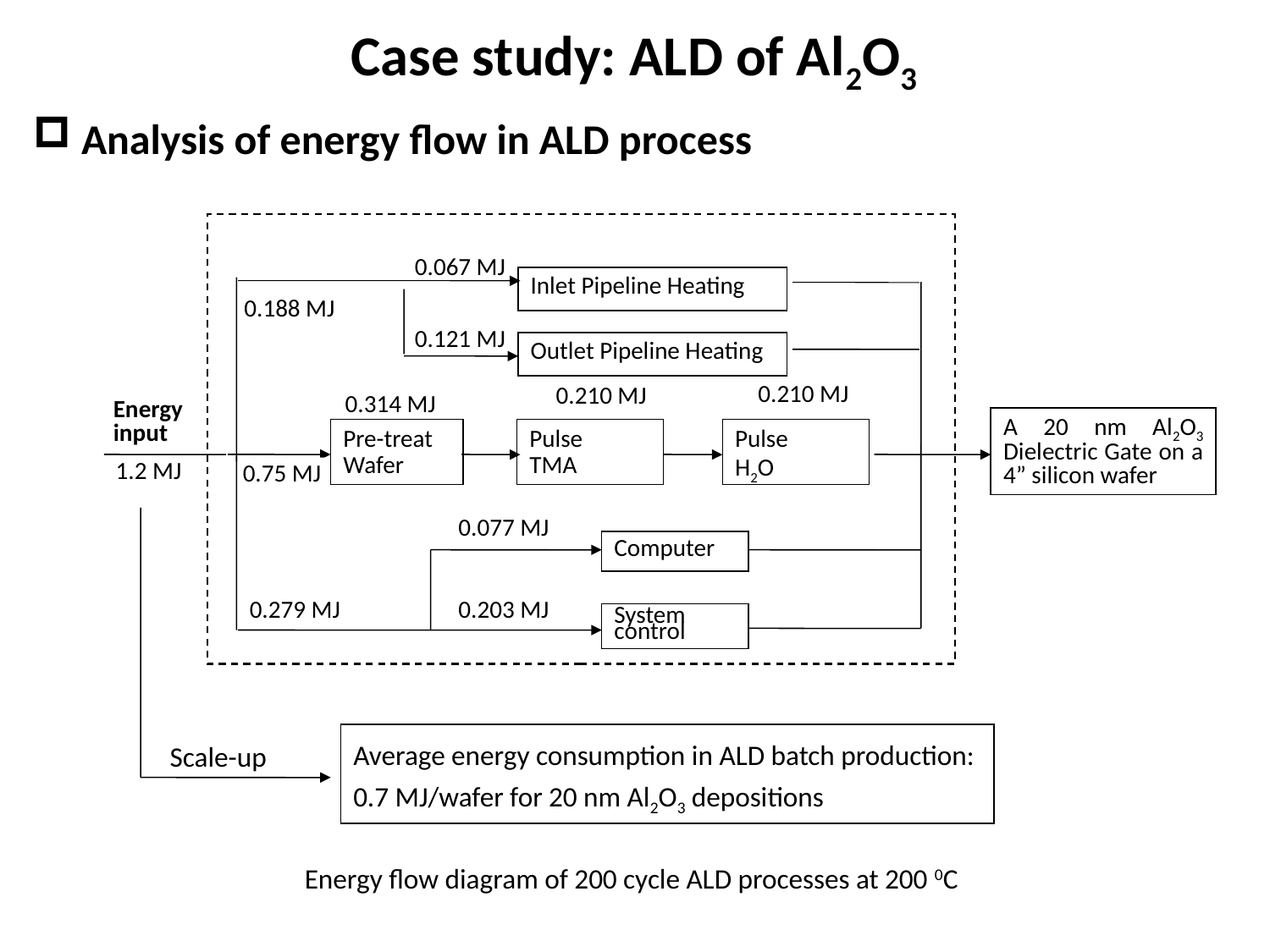

Case study: ALD of Al2O3
Analysis of energy flow in ALD process

0.210 MJ
0.210 MJ
A 20 nm Al2O3 Dielectric Gate on a 4” silicon wafer
Pre-treat
Wafer
Pulse
TMA
Pulse
H2O

0.75 MJ
0.077 MJ
Computer

0.279 MJ
0.203 MJ
System
control

Energy input

1.2 MJ

Average energy consumption in ALD batch production:
0.7 MJ/wafer for 20 nm Al2O3 depositions
Scale-up

0.067 MJ
Inlet Pipeline Heating

0.188 MJ
0.121 MJ
Outlet Pipeline Heating

0.314 MJ
Energy flow diagram of 200 cycle ALD processes at 200 0C